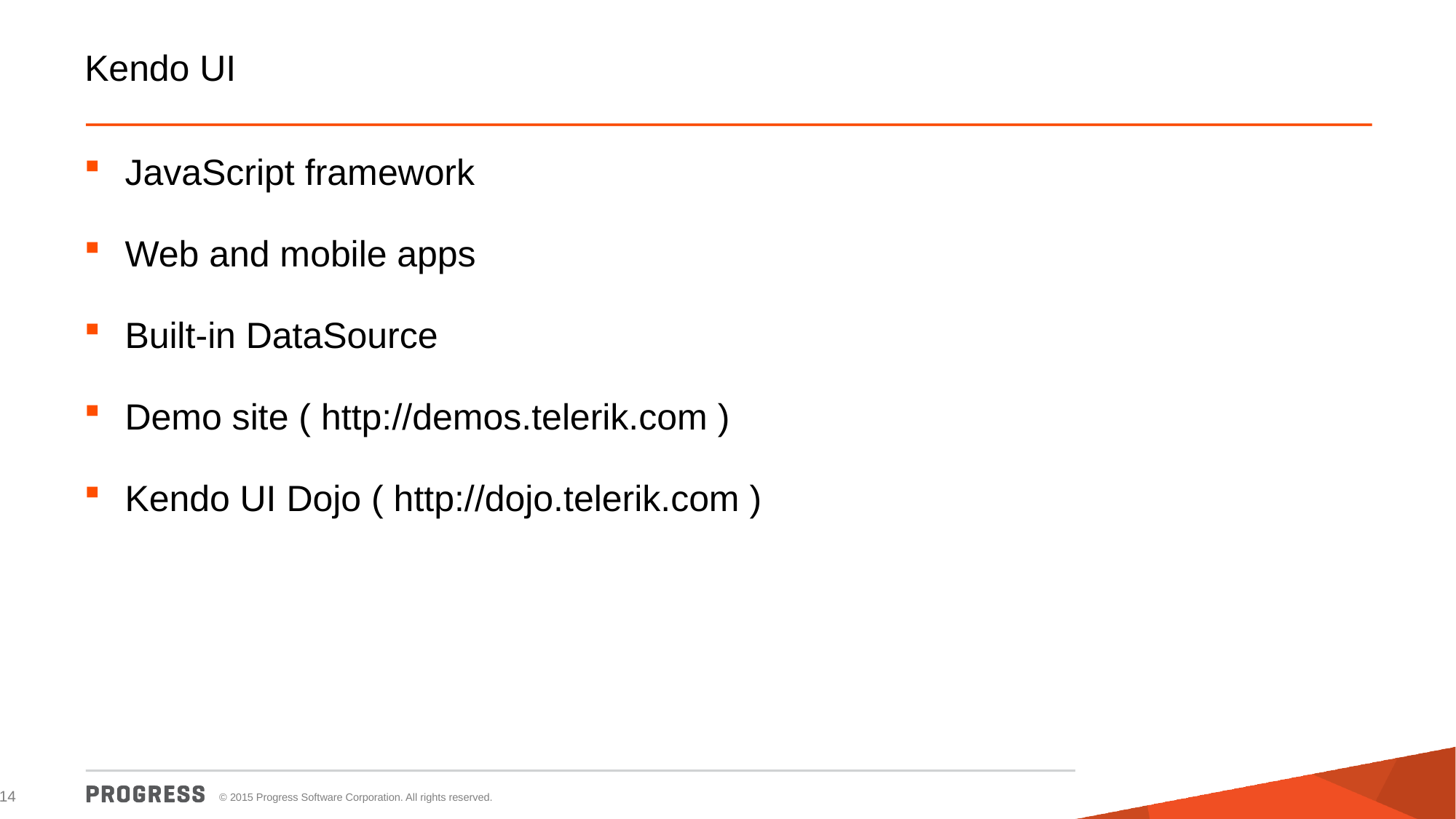

# Kendo UI
JavaScript framework
Web and mobile apps
Built-in DataSource
Demo site ( http://demos.telerik.com )
Kendo UI Dojo ( http://dojo.telerik.com )